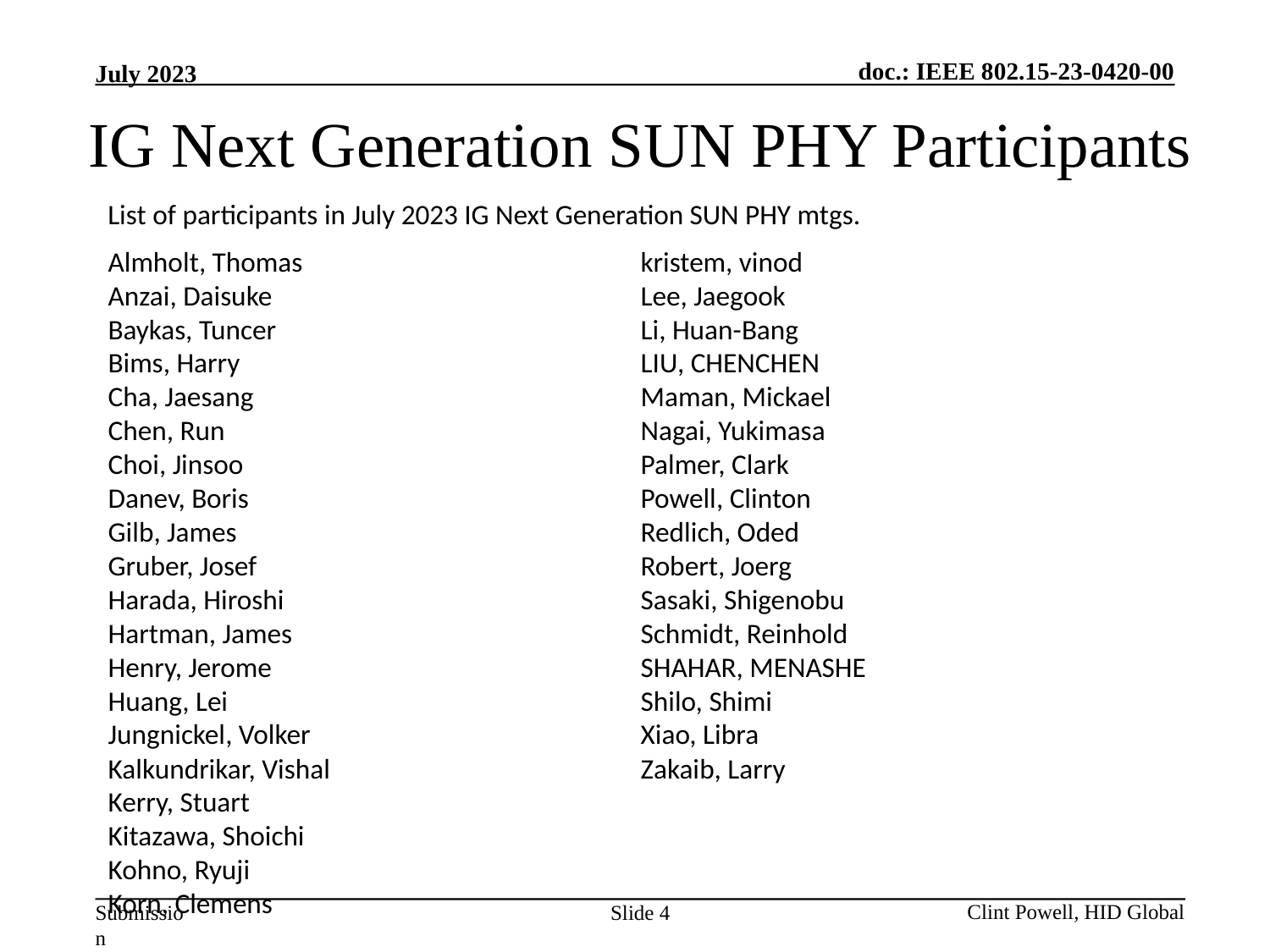

IG Next Generation SUN PHY Participants
List of participants in July 2023 IG Next Generation SUN PHY mtgs.
Almholt, Thomas
Anzai, Daisuke
Baykas, Tuncer
Bims, Harry
Cha, Jaesang
Chen, Run
Choi, Jinsoo
Danev, Boris
Gilb, James
Gruber, Josef
Harada, Hiroshi
Hartman, James
Henry, Jerome
Huang, Lei
Jungnickel, Volker
Kalkundrikar, Vishal
Kerry, Stuart
Kitazawa, Shoichi
Kohno, Ryuji
Korn, Clemens
kristem, vinod
Lee, Jaegook
Li, Huan-Bang
LIU, CHENCHEN
Maman, Mickael
Nagai, Yukimasa
Palmer, Clark
Powell, Clinton
Redlich, Oded
Robert, Joerg
Sasaki, Shigenobu
Schmidt, Reinhold
SHAHAR, MENASHE
Shilo, Shimi
Xiao, Libra
Zakaib, Larry
Slide 4